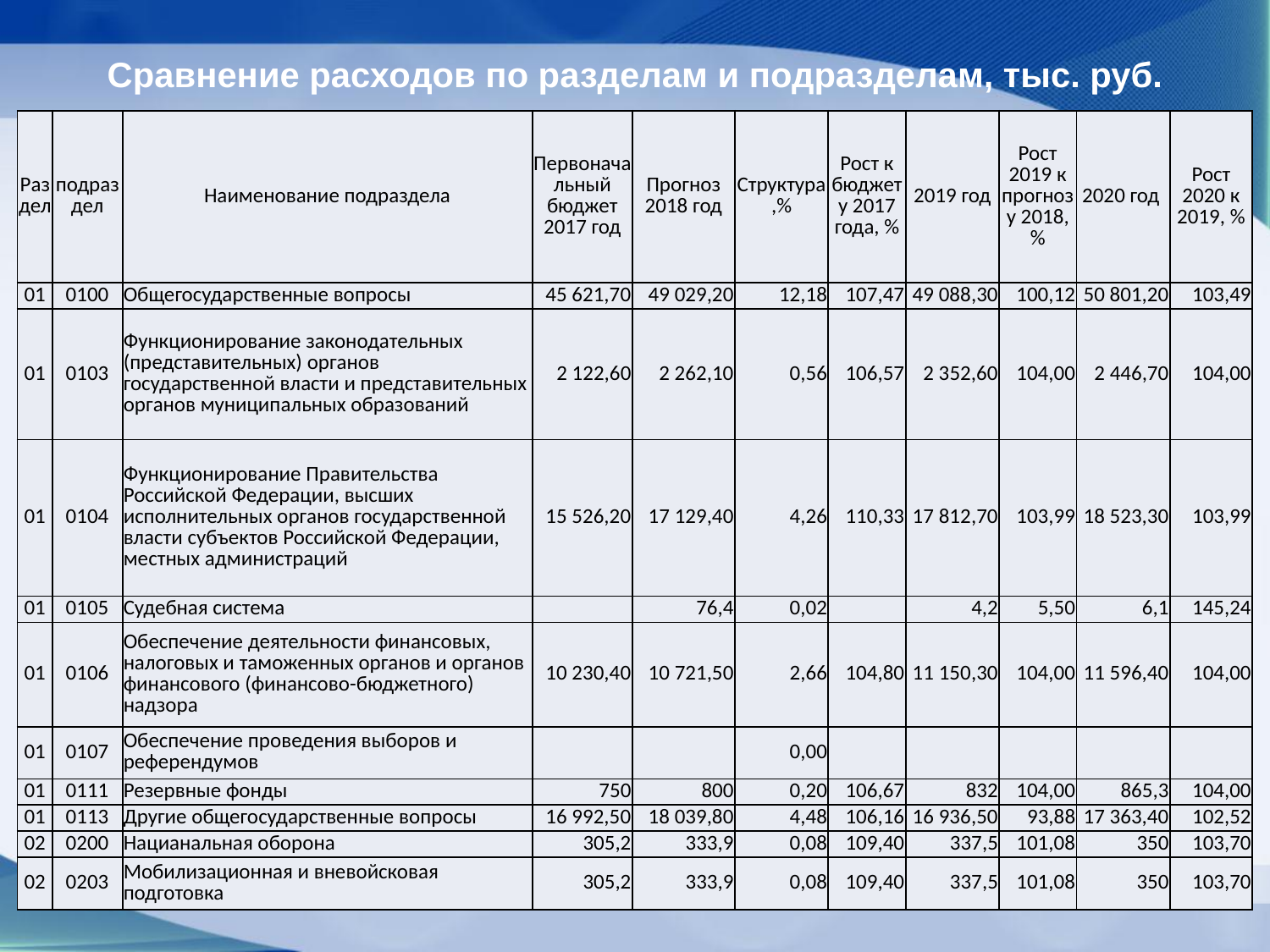

Сравнение расходов по разделам и подразделам, тыс. руб.
| Раздел | подраздел | Наименование подраздела | Первоначальный бюджет 2017 год | Прогноз 2018 год | Структура,% | Рост к бюджету 2017 года, % | 2019 год | Рост 2019 к прогнозу 2018, % | 2020 год | Рост 2020 к 2019, % |
| --- | --- | --- | --- | --- | --- | --- | --- | --- | --- | --- |
| 01 | 0100 | Общегосударственные вопросы | 45 621,70 | 49 029,20 | 12,18 | 107,47 | 49 088,30 | 100,12 | 50 801,20 | 103,49 |
| 01 | 0103 | Функционирование законодательных (представительных) органов государственной власти и представительных органов муниципальных образований | 2 122,60 | 2 262,10 | 0,56 | 106,57 | 2 352,60 | 104,00 | 2 446,70 | 104,00 |
| 01 | 0104 | Функционирование Правительства Российской Федерации, высших исполнительных органов государственной власти субъектов Российской Федерации, местных администраций | 15 526,20 | 17 129,40 | 4,26 | 110,33 | 17 812,70 | 103,99 | 18 523,30 | 103,99 |
| 01 | 0105 | Судебная система |  | 76,4 | 0,02 |  | 4,2 | 5,50 | 6,1 | 145,24 |
| 01 | 0106 | Обеспечение деятельности финансовых, налоговых и таможенных органов и органов финансового (финансово-бюджетного) надзора | 10 230,40 | 10 721,50 | 2,66 | 104,80 | 11 150,30 | 104,00 | 11 596,40 | 104,00 |
| 01 | 0107 | Обеспечение проведения выборов и референдумов |  |  | 0,00 |  |  |  |  |  |
| 01 | 0111 | Резервные фонды | 750 | 800 | 0,20 | 106,67 | 832 | 104,00 | 865,3 | 104,00 |
| 01 | 0113 | Другие общегосударственные вопросы | 16 992,50 | 18 039,80 | 4,48 | 106,16 | 16 936,50 | 93,88 | 17 363,40 | 102,52 |
| 02 | 0200 | Нацианальная оборона | 305,2 | 333,9 | 0,08 | 109,40 | 337,5 | 101,08 | 350 | 103,70 |
| 02 | 0203 | Мобилизационная и вневойсковая подготовка | 305,2 | 333,9 | 0,08 | 109,40 | 337,5 | 101,08 | 350 | 103,70 |